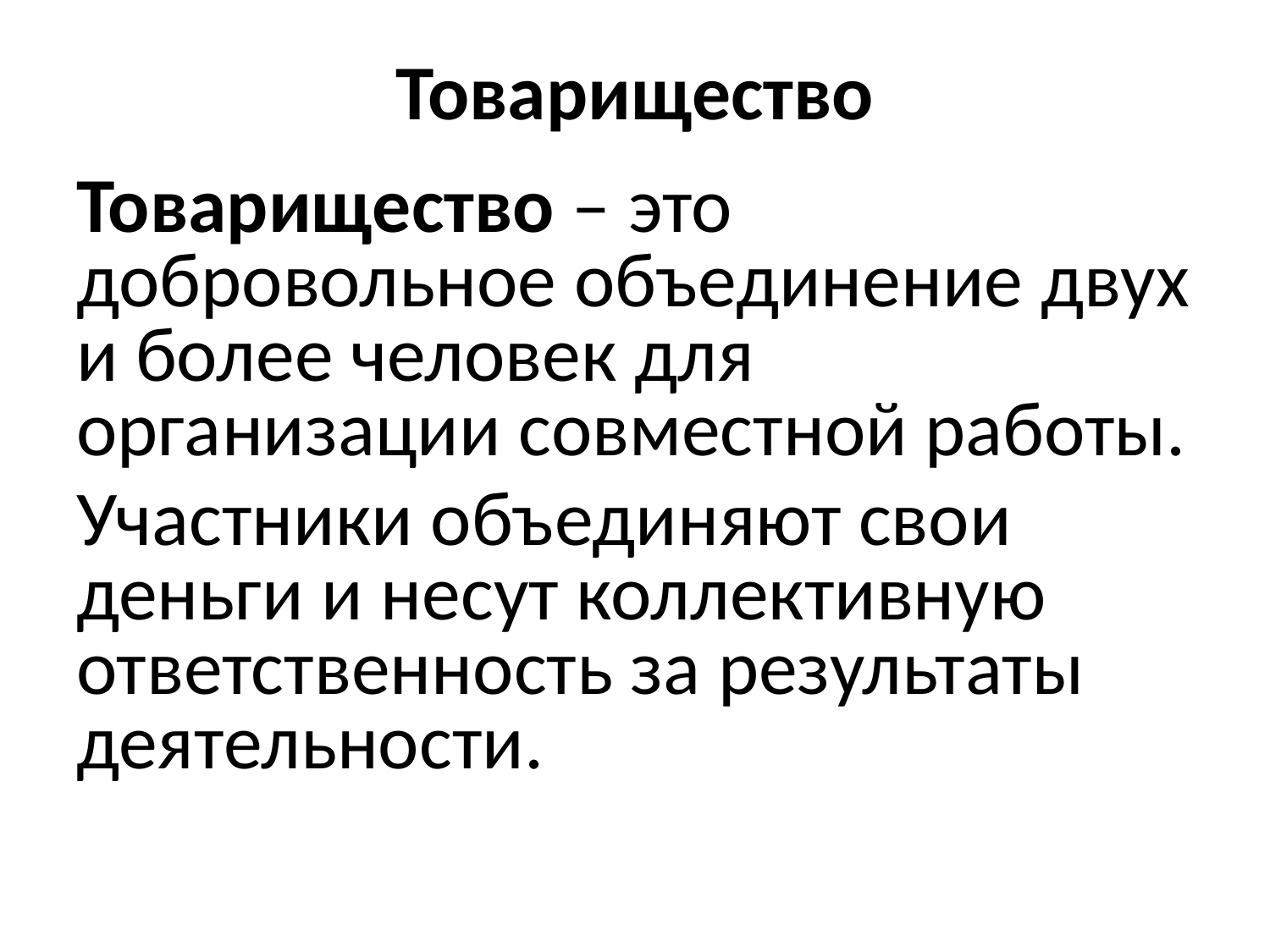

# Товарищество
Товарищество – это добровольное объединение двух и более человек для организации совместной работы.
Участники объединяют свои деньги и несут коллективную ответственность за результаты деятельности.